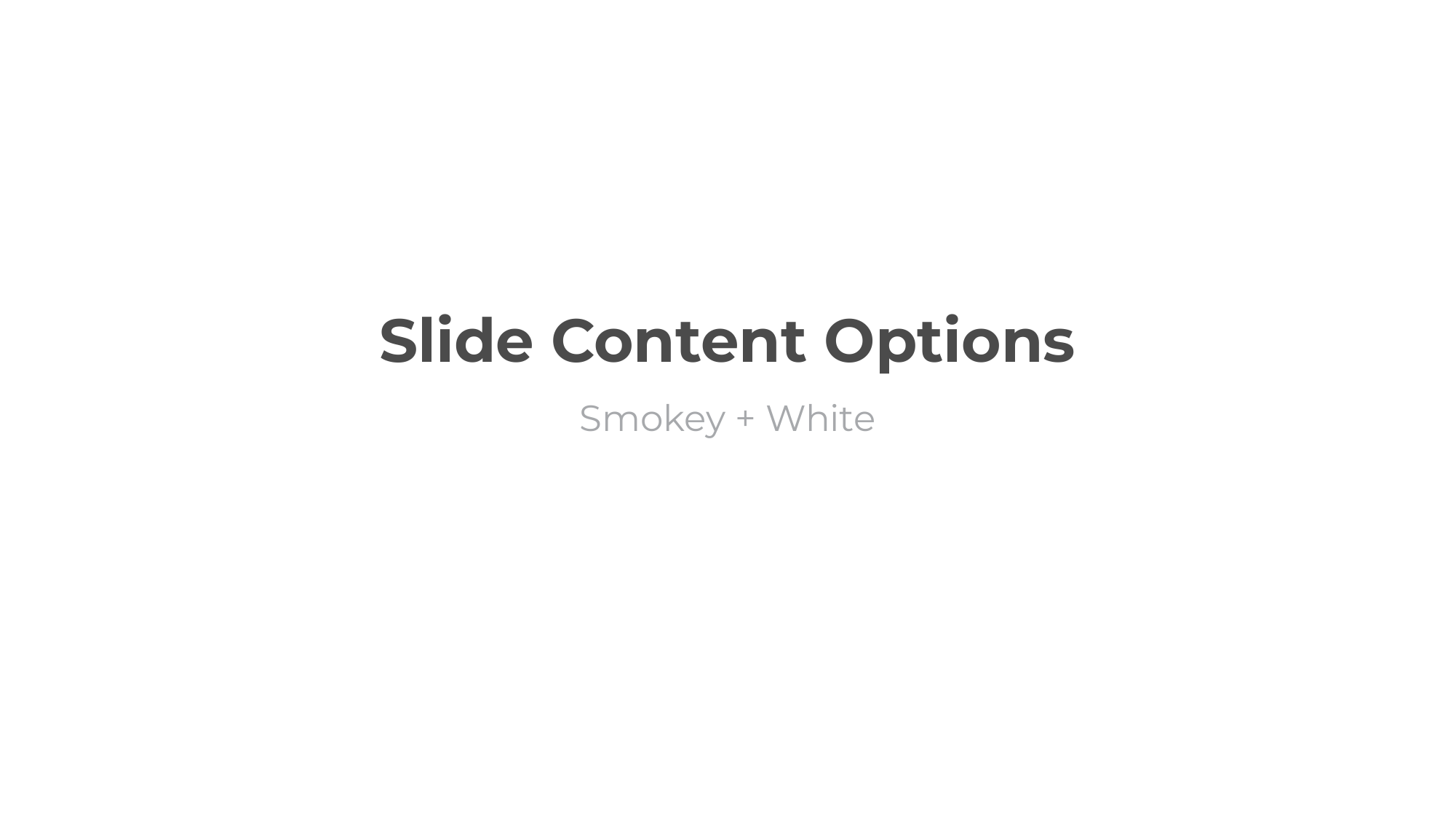

# Slide Content Options
Smokey + White